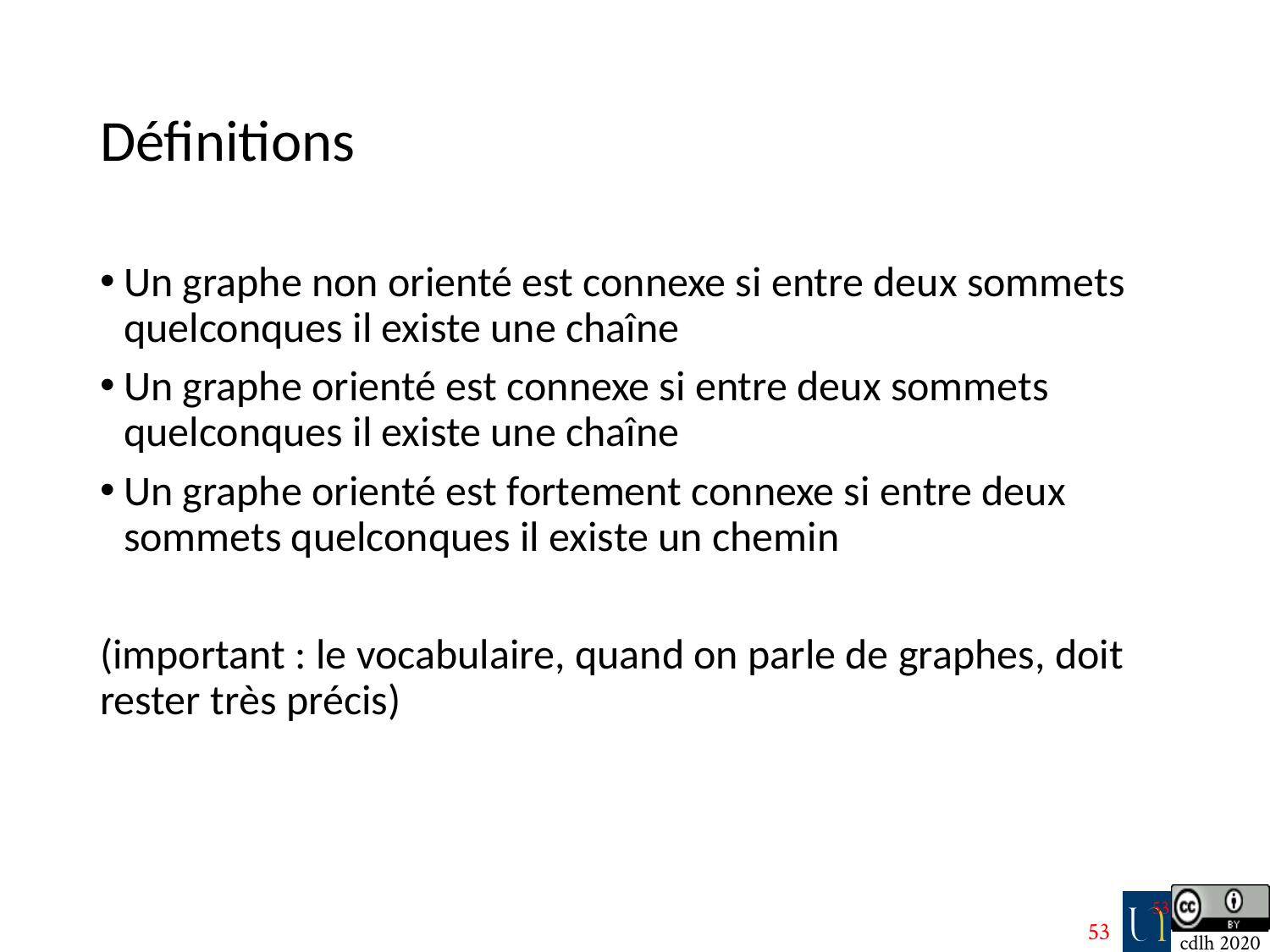

# Définitions
Un graphe non orienté est connexe si entre deux sommets quelconques il existe une chaîne
Un graphe orienté est connexe si entre deux sommets quelconques il existe une chaîne
Un graphe orienté est fortement connexe si entre deux sommets quelconques il existe un chemin

(important : le vocabulaire, quand on parle de graphes, doit rester très précis)

53